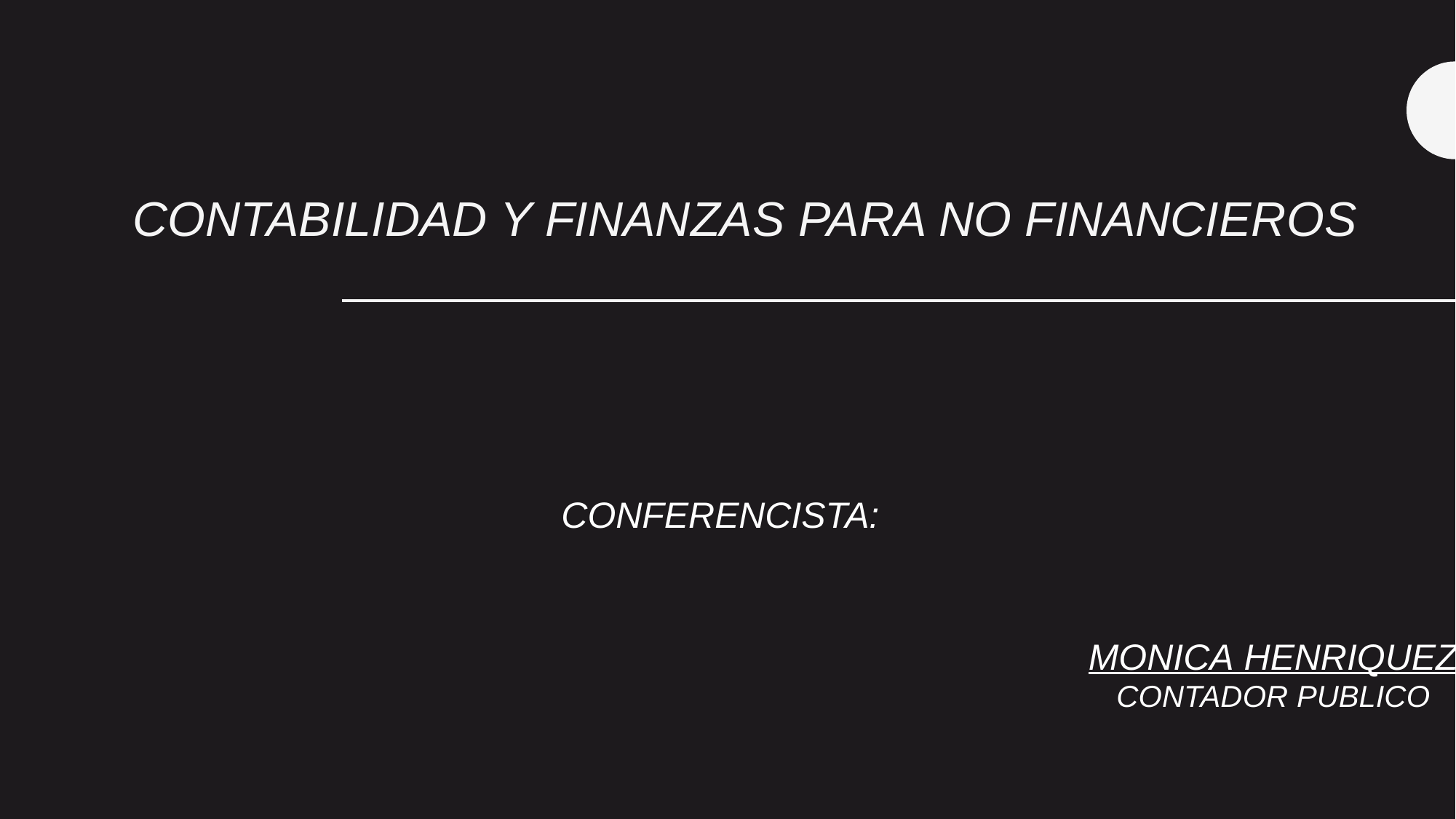

CONTABILIDAD Y FINANZAS PARA NO FINANCIEROS
#

CONFERENCISTA:

                                                               MONICA HENRIQUEZ
                                                               CONTADOR PUBLICO